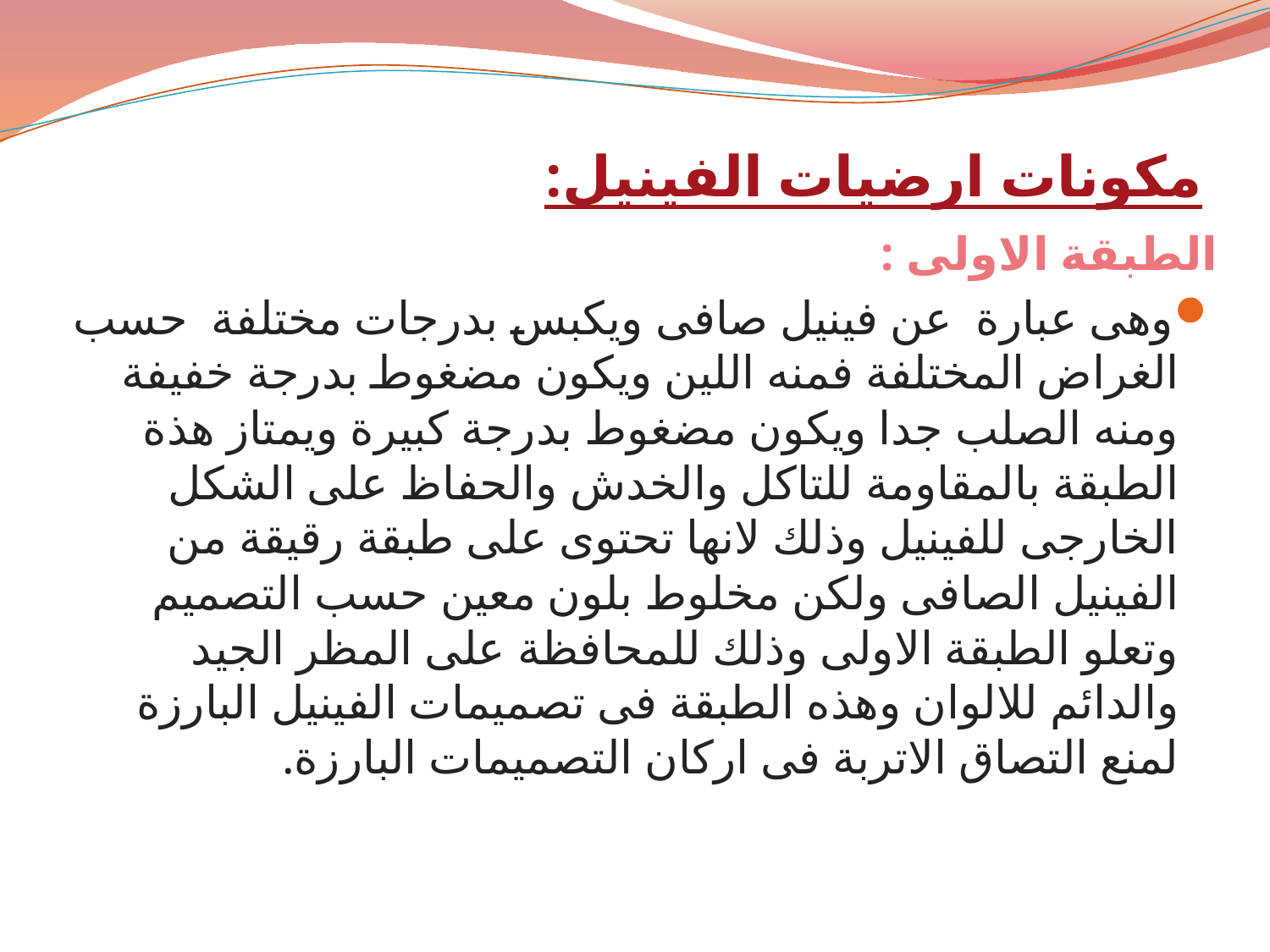

# مكونات ارضيات الفينيل:
الطبقة الاولى :
وهى عبارة  عن فينيل صافى ويكبس بدرجات مختلفة  حسب الغراض المختلفة فمنه اللين ويكون مضغوط بدرجة خفيفة ومنه الصلب جدا ويكون مضغوط بدرجة كبيرة ويمتاز هذة الطبقة بالمقاومة للتاكل والخدش والحفاظ على الشكل الخارجى للفينيل وذلك لانها تحتوى على طبقة رقيقة من الفينيل الصافى ولكن مخلوط بلون معين حسب التصميم وتعلو الطبقة الاولى وذلك للمحافظة على المظر الجيد والدائم للالوان وهذه الطبقة فى تصميمات الفينيل البارزة لمنع التصاق الاتربة فى اركان التصميمات البارزة.